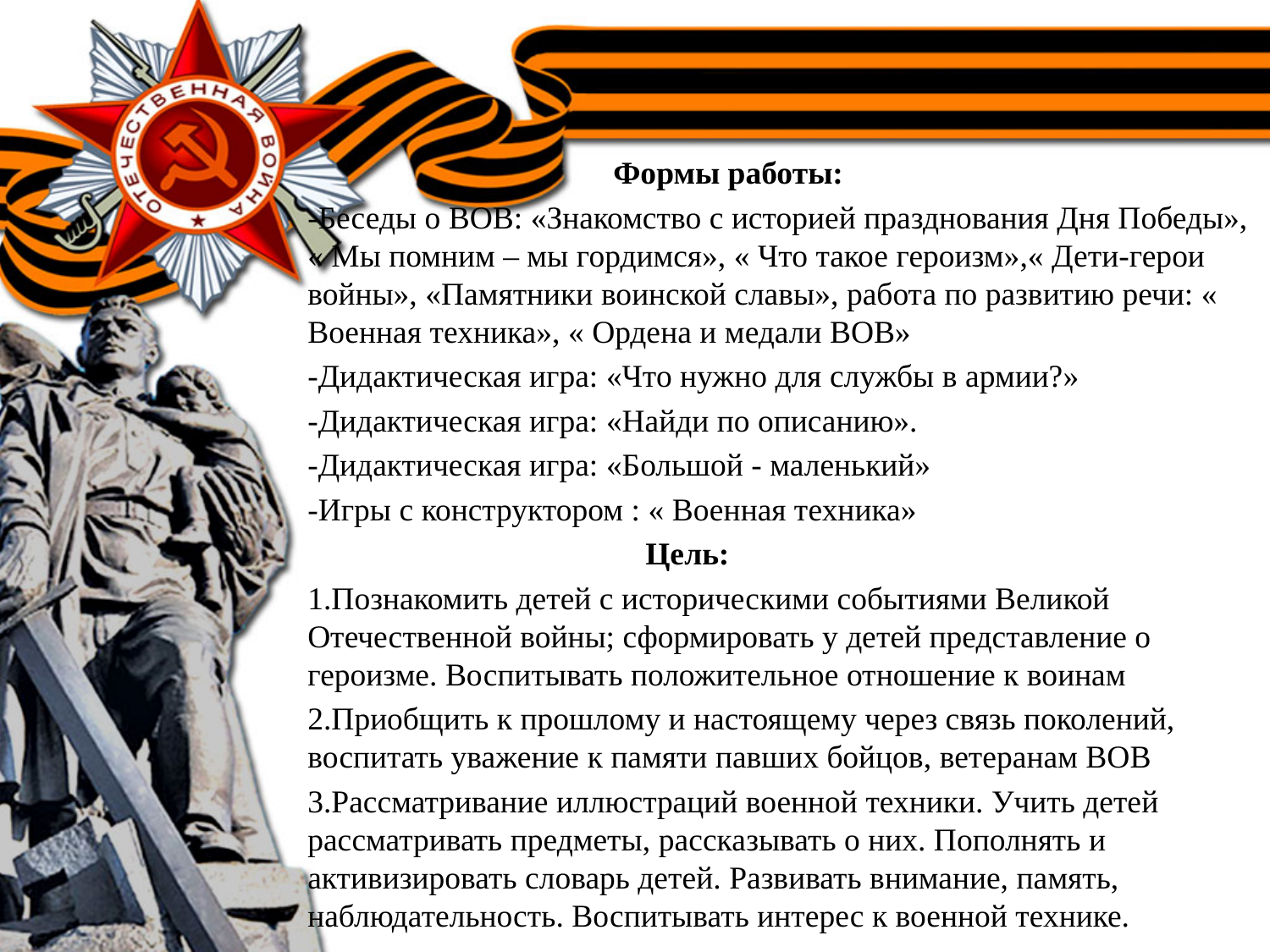

Формы работы:
-Беседы о ВОВ: «Знакомство с историей празднования Дня Победы», « Мы помним – мы гордимся», « Что такое героизм»,« Дети-герои войны», «Памятники воинской славы», работа по развитию речи: « Военная техника», « Ордена и медали ВОВ»
-Дидактическая игра: «Что нужно для службы в армии?»
-Дидактическая игра: «Найди по описанию».
-Дидактическая игра: «Большой - маленький»
-Игры с конструктором : « Военная техника»
                                          Цель:
1.Познакомить детей с историческими событиями Великой Отечественной войны; сформировать у детей представление о героизме. Воспитывать положительное отношение к воинам
2.Приобщить к прошлому и настоящему через связь поколений, воспитать уважение к памяти павших бойцов, ветеранам ВОВ
3.Рассматривание иллюстраций военной техники. Учить детей рассматривать предметы, рассказывать о них. Пополнять и активизировать словарь детей. Развивать внимание, память, наблюдательность. Воспитывать интерес к военной технике.